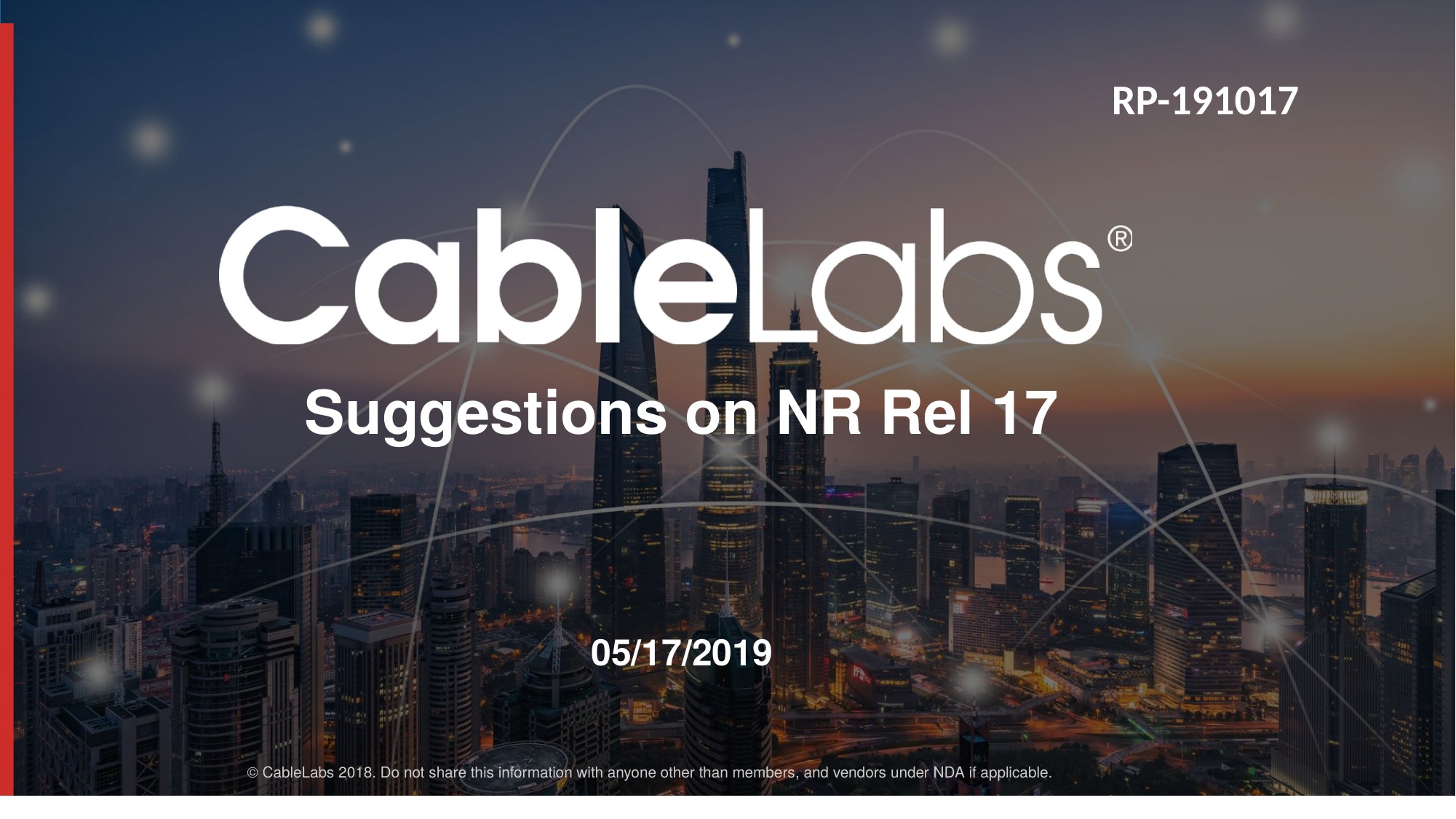

RP-191017
Suggestions on NR Rel 17
05/17/2019